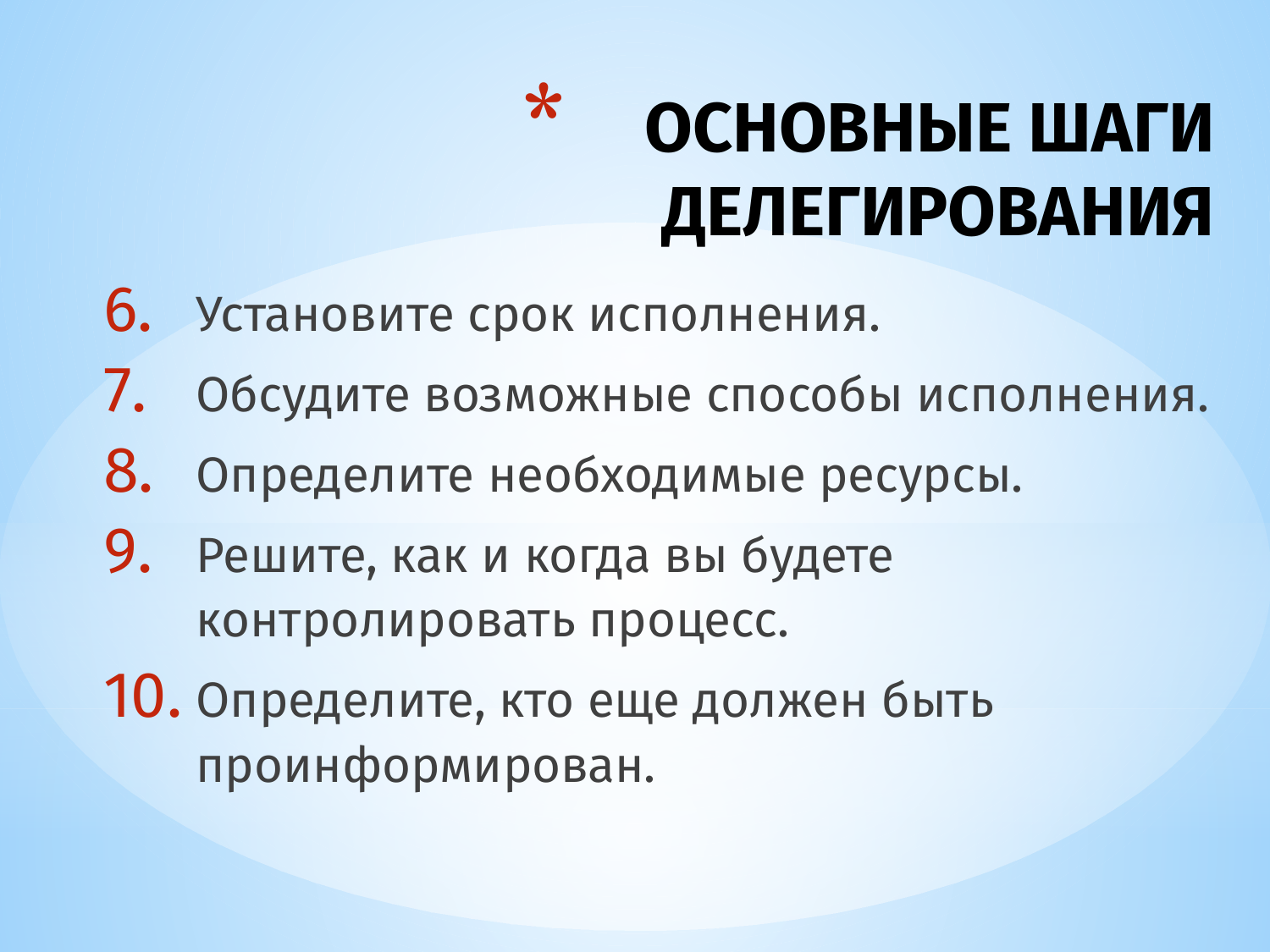

# ОСНОВНЫЕ ШАГИ ДЕЛЕГИРОВАНИЯ
Установите срок исполнения.
Обсудите возможные способы исполнения.
Определите необходимые ресурсы.
Решите, как и когда вы будете контролировать процесс.
Определите, кто еще должен быть проинформирован.